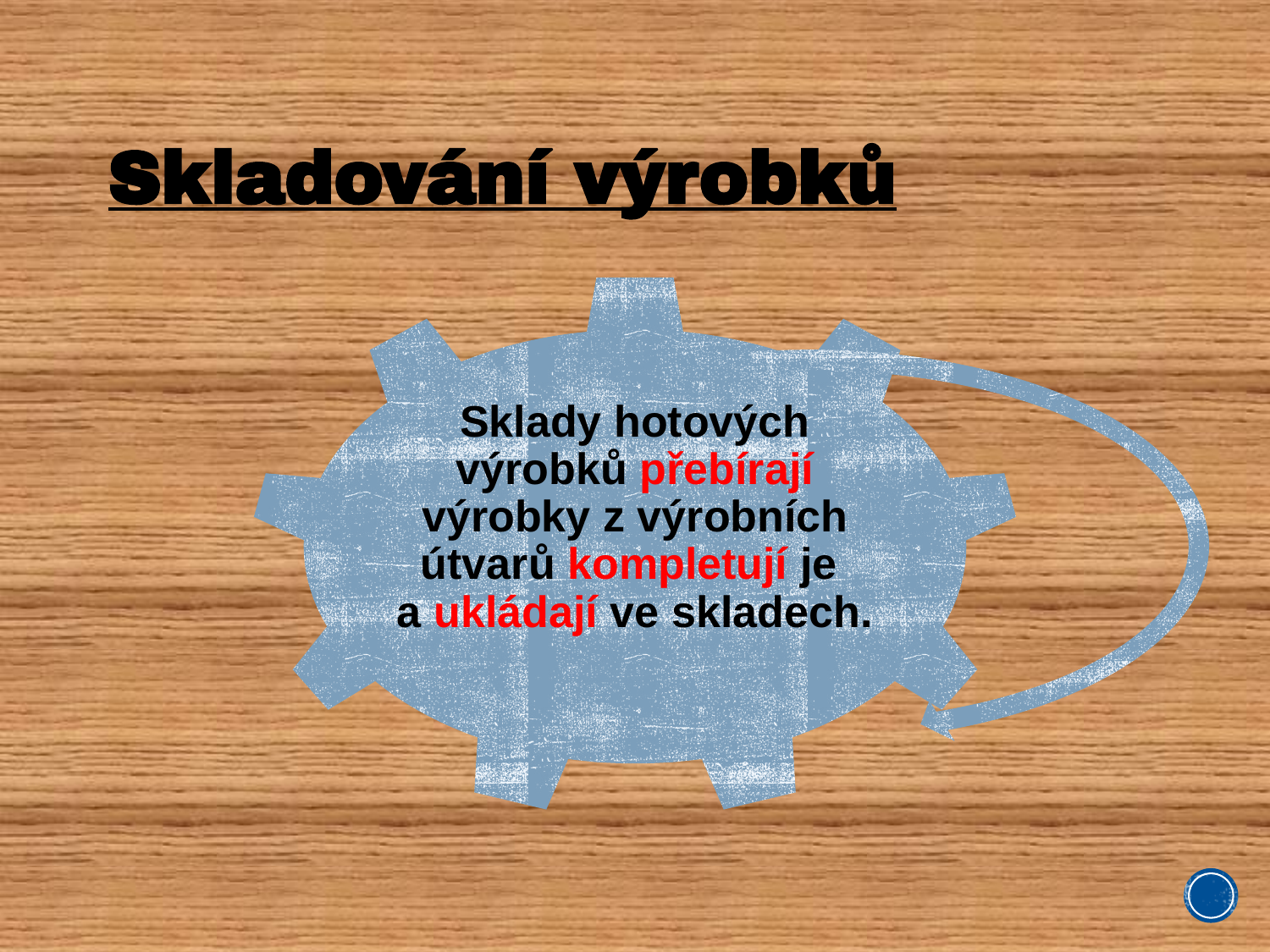

# Skladování výrobků
Sklady hotových výrobků přebírají výrobky z výrobních útvarů kompletují je
a ukládají ve skladech.